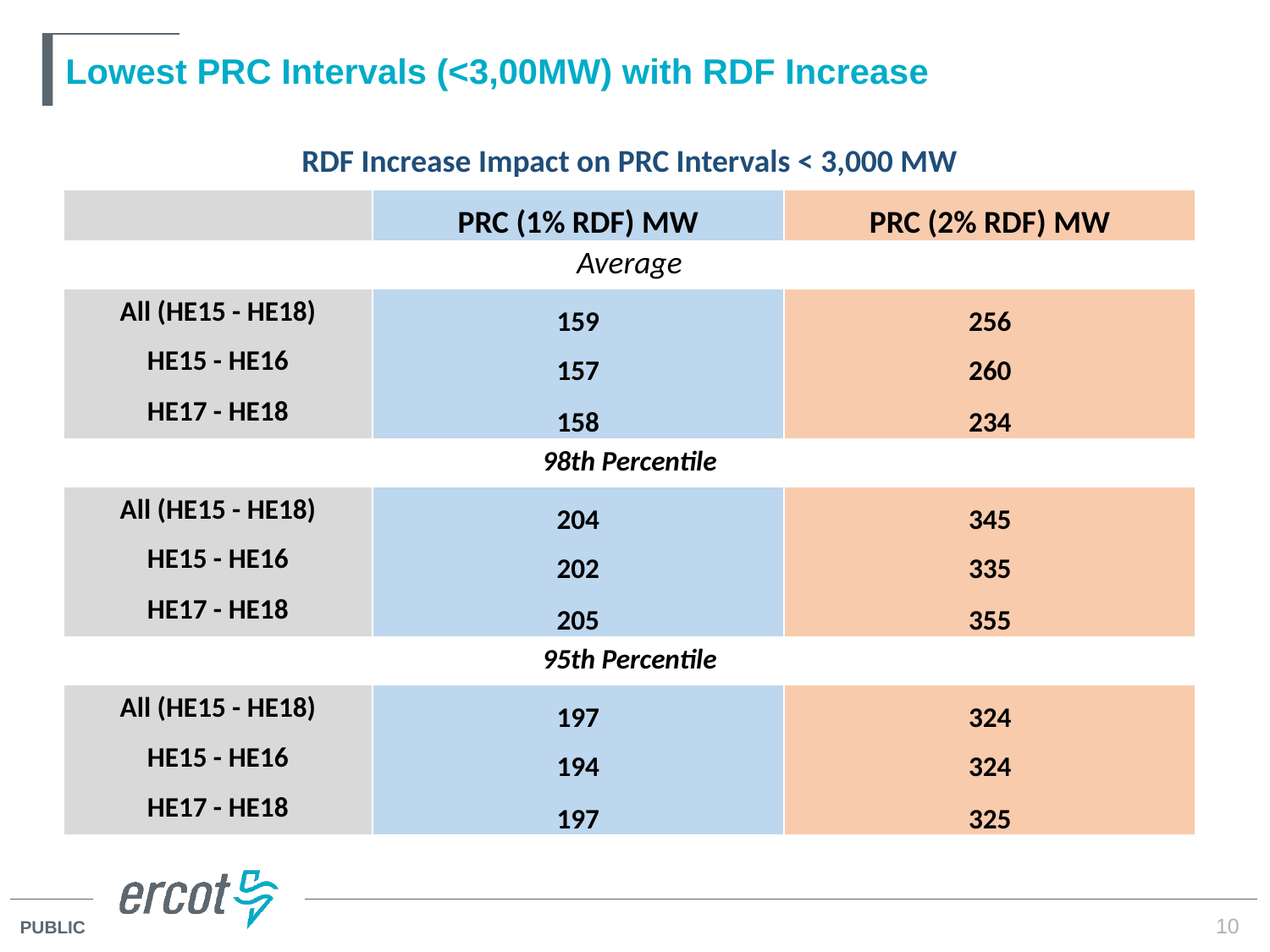

# Lowest PRC Intervals (<3,00MW) with RDF Increase
| RDF Increase Impact on PRC Intervals < 3,000 MW |  |  |
| --- | --- | --- |
|  | PRC (1% RDF) MW | PRC (2% RDF) MW |
| Average |  |  |
| All (HE15 - HE18) | 159 | 256 |
| HE15 - HE16 | 157 | 260 |
| HE17 - HE18 | 158 | 234 |
| 98th Percentile |  |  |
| All (HE15 - HE18) | 204 | 345 |
| HE15 - HE16 | 202 | 335 |
| HE17 - HE18 | 205 | 355 |
| 95th Percentile |  |  |
| All (HE15 - HE18) | 197 | 324 |
| HE15 - HE16 | 194 | 324 |
| HE17 - HE18 | 197 | 325 |
10